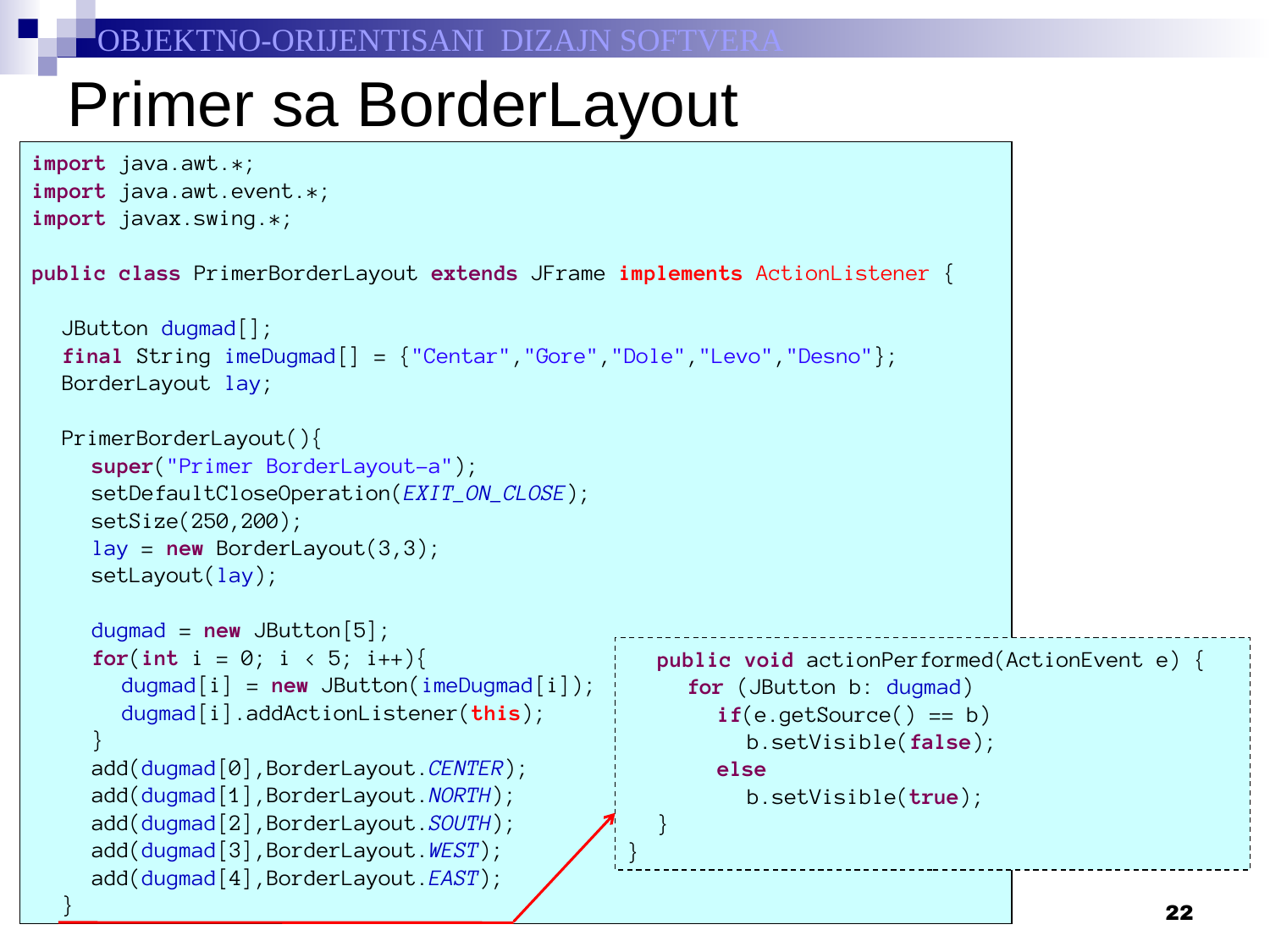

# Primer sa BorderLayout
import java.awt.*;
import java.awt.event.*;
import javax.swing.*;

public class PrimerBorderLayout extends JFrame implements ActionListener {

	JButton dugmad[];
	final String imeDugmad[] = {"Centar","Gore","Dole","Levo","Desno"};
	BorderLayout lay;

	PrimerBorderLayout(){
		super("Primer BorderLayout-a");
		setDefaultCloseOperation(EXIT_ON_CLOSE);
		setSize(250,200);
		lay = new BorderLayout(3,3);
		setLayout(lay);

		dugmad = new JButton[5];
		for(int i = 0; i < 5; i++){
			dugmad[i] = new JButton(imeDugmad[i]);
			dugmad[i].addActionListener(this);
		}
		add(dugmad[0],BorderLayout.CENTER);
		add(dugmad[1],BorderLayout.NORTH);
		add(dugmad[2],BorderLayout.SOUTH);
		add(dugmad[3],BorderLayout.WEST);
		add(dugmad[4],BorderLayout.EAST);
	}
	public void actionPerformed(ActionEvent e) {
		for (JButton b: dugmad)
			if(e.getSource() == b)
				b.setVisible(false);
			else
				b.setVisible(true);
	}
}
22